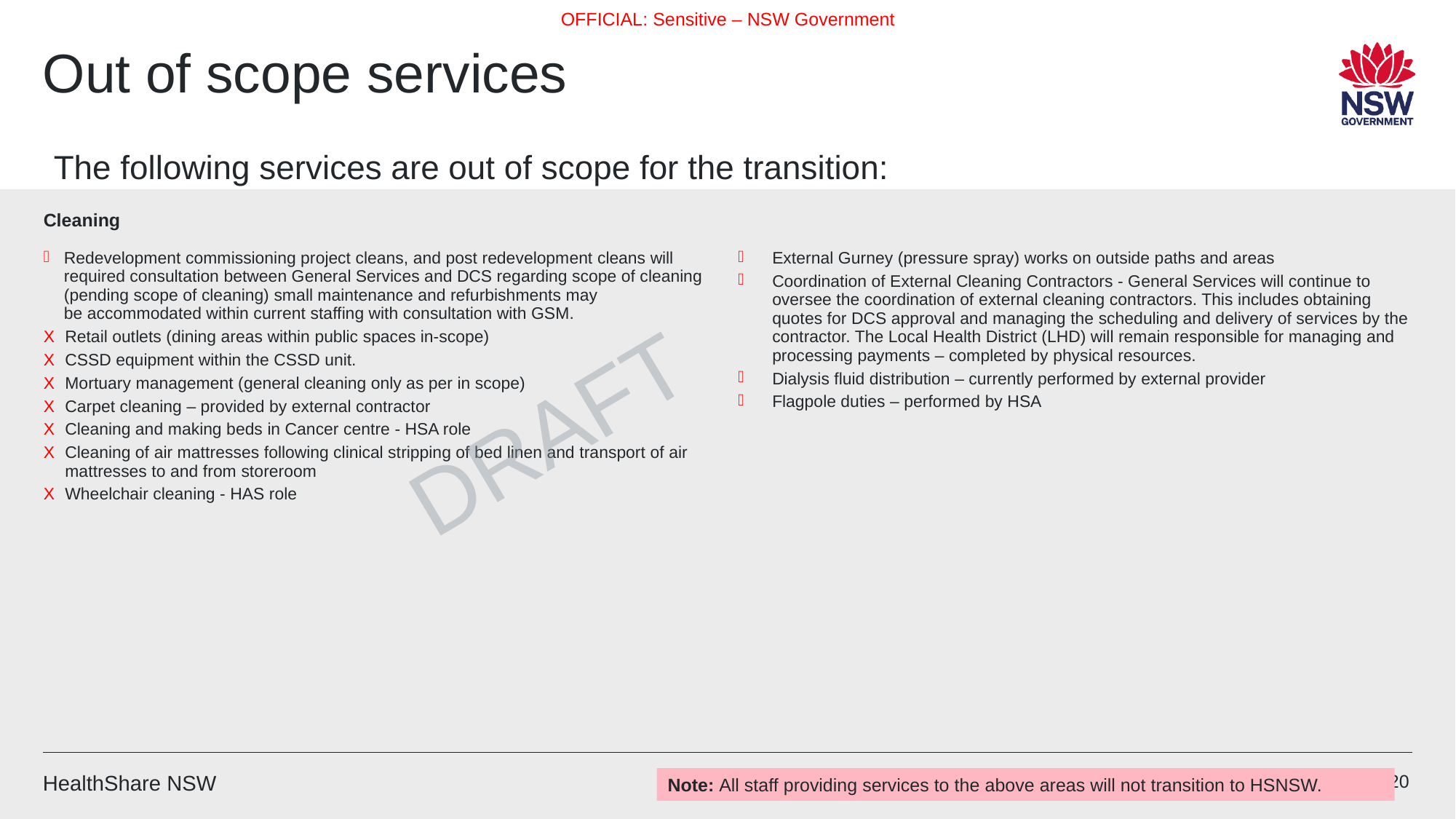

# Out of scope services
The following services are out of scope for the transition:
| Cleaning Redevelopment commissioning project cleans, and post redevelopment cleans will required consultation between General Services and DCS regarding scope of cleaning (pending scope of cleaning) small maintenance and refurbishments may be accommodated within current staffing with consultation with GSM. Retail outlets (dining areas within public spaces in-scope) CSSD equipment within the CSSD unit. Mortuary management (general cleaning only as per in scope) Carpet cleaning – provided by external contractor Cleaning and making beds in Cancer centre - HSA role Cleaning of air mattresses following clinical stripping of bed linen and transport of air mattresses to and from storeroom Wheelchair cleaning - HAS role | External Gurney (pressure spray) works on outside paths and areas Coordination of External Cleaning Contractors - General Services will continue to oversee the coordination of external cleaning contractors. This includes obtaining quotes for DCS approval and managing the scheduling and delivery of services by the contractor. The Local Health District (LHD) will remain responsible for managing and processing payments – completed by physical resources. Dialysis fluid distribution – currently performed by external provider Flagpole duties – performed by HSA |
| --- | --- |
DRAFT
Note: All staff providing services to the above areas will not transition to HSNSW.
HealthShare NSW
20